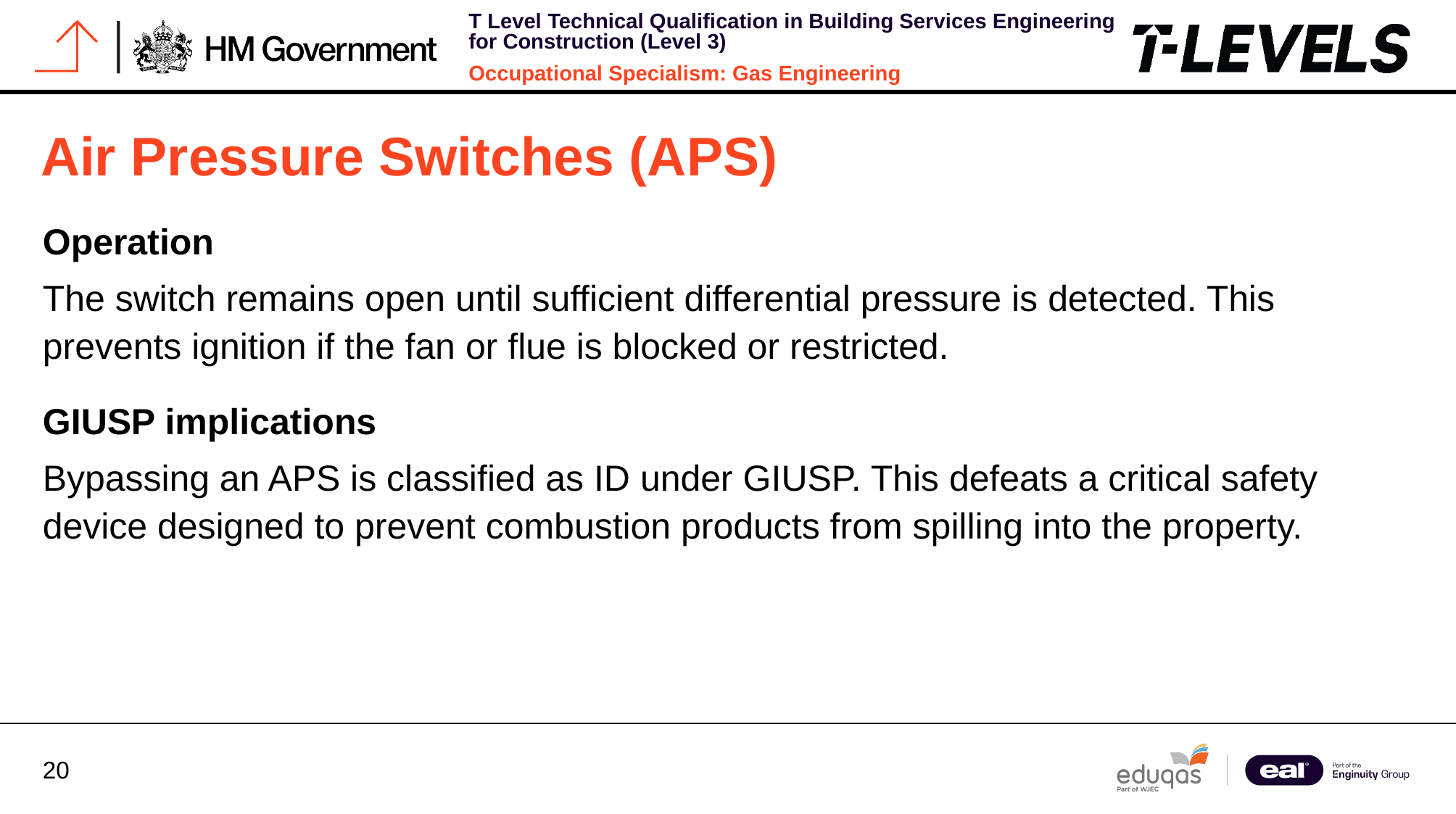

# Air Pressure Switches (APS)
Operation
The switch remains open until sufficient differential pressure is detected. This prevents ignition if the fan or flue is blocked or restricted.
GIUSP implications
Bypassing an APS is classified as ID under GIUSP. This defeats a critical safety device designed to prevent combustion products from spilling into the property.